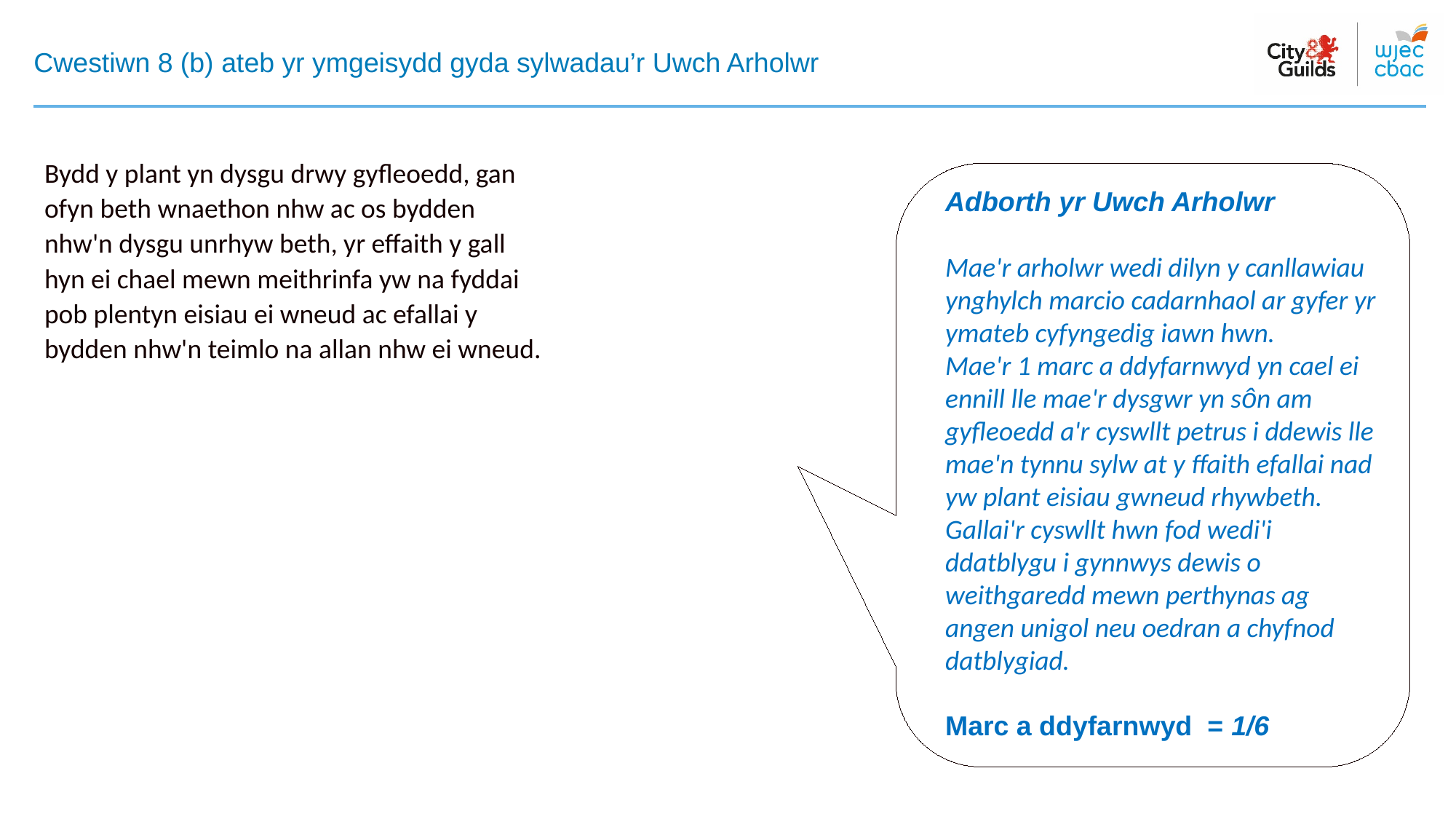

# Cwestiwn 8 (b) ateb yr ymgeisydd gyda sylwadau’r Uwch Arholwr
Bydd y plant yn dysgu drwy gyfleoedd, gan ofyn beth wnaethon nhw ac os bydden nhw'n dysgu unrhyw beth, yr effaith y gall hyn ei chael mewn meithrinfa yw na fyddai pob plentyn eisiau ei wneud ac efallai y bydden nhw'n teimlo na allan nhw ei wneud.

Adborth yr Uwch Arholwr

Mae'r arholwr wedi dilyn y canllawiau ynghylch marcio cadarnhaol ar gyfer yr ymateb cyfyngedig iawn hwn.
Mae'r 1 marc a ddyfarnwyd yn cael ei ennill lle mae'r dysgwr yn sôn am gyfleoedd a'r cyswllt petrus i ddewis lle mae'n tynnu sylw at y ffaith efallai nad yw plant eisiau gwneud rhywbeth. Gallai'r cyswllt hwn fod wedi'i ddatblygu i gynnwys dewis o weithgaredd mewn perthynas ag angen unigol neu oedran a chyfnod datblygiad.

Marc a ddyfarnwyd  = 1/6